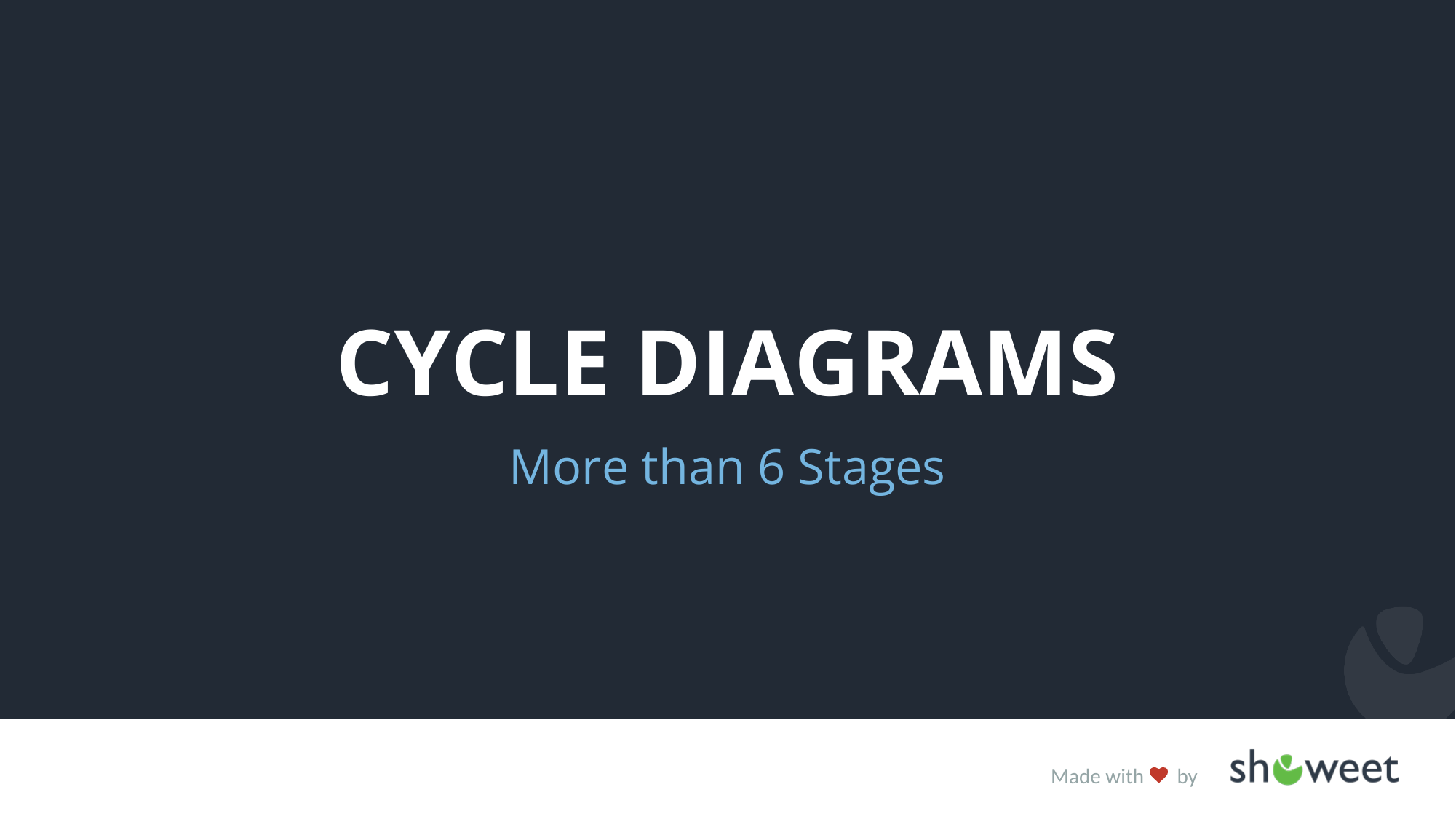

# Cycle DIAGRAMS
More than 6 Stages